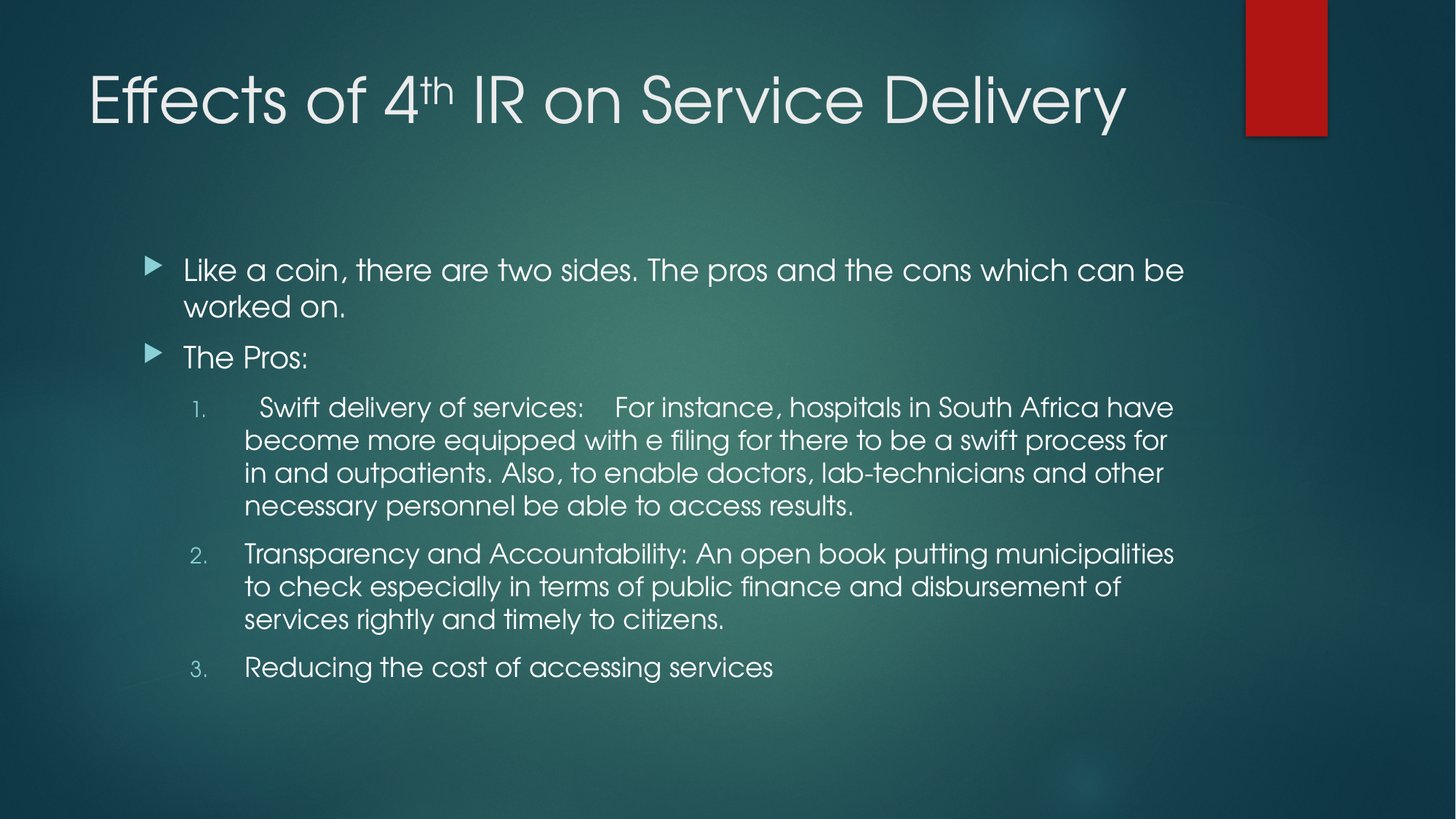

# Effects of 4th IR on Service Delivery
Like a coin, there are two sides. The pros and the cons which can be worked on.
The Pros:
  Swift delivery of services:    For instance, hospitals in South Africa have become more equipped with e filing for there to be a swift process for in and outpatients. Also, to enable doctors, lab-technicians and other necessary personnel be able to access results.
Transparency and Accountability: An open book putting municipalities to check especially in terms of public finance and disbursement of services rightly and timely to citizens.
Reducing the cost of accessing services